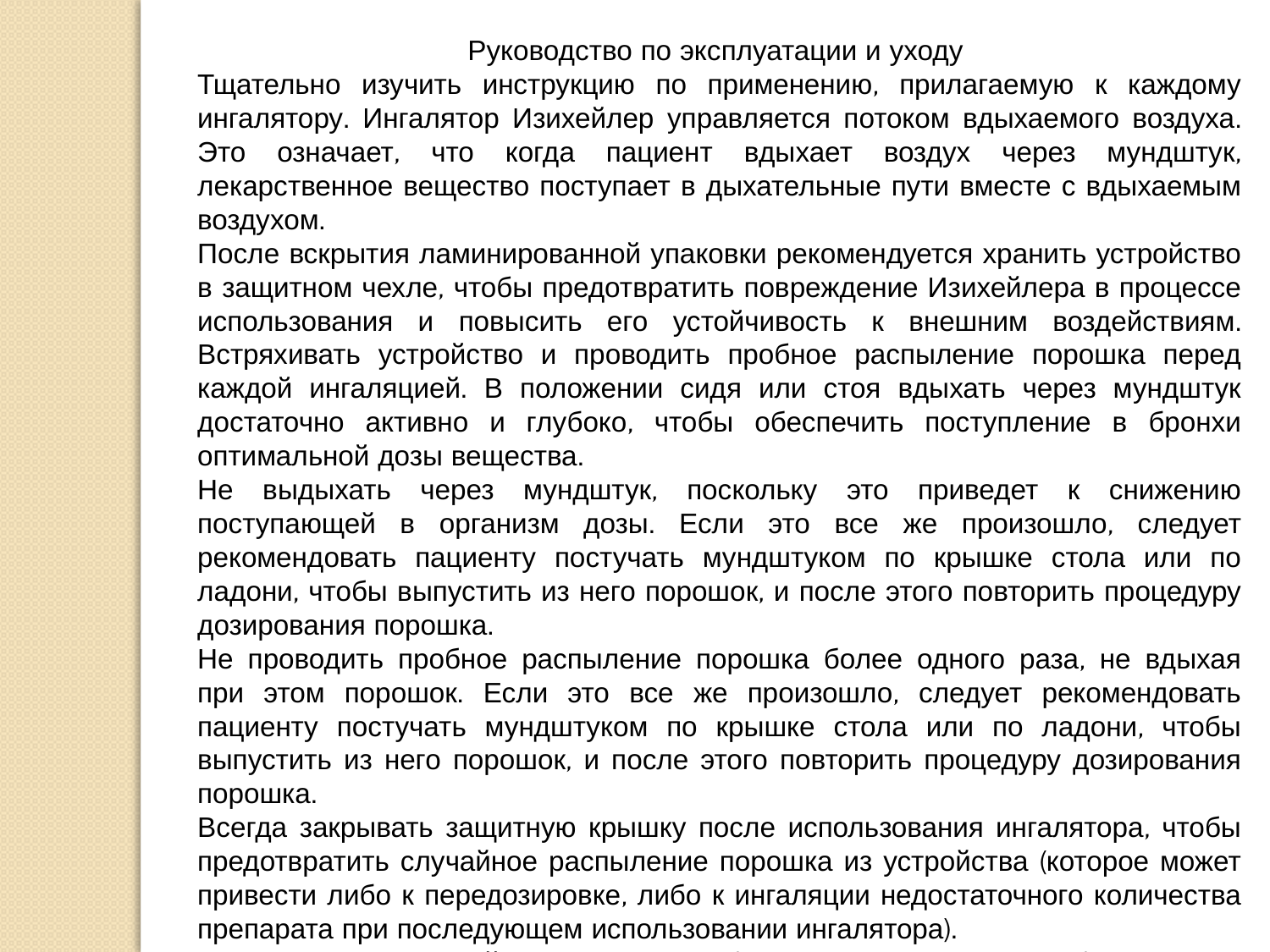

Руководство по эксплуатации и уходу
Тщательно изучить инструкцию по применению, прилагаемую к каждому ингалятору. Ингалятор Изихейлер управляется потоком вдыхаемого воздуха. Это означает, что когда пациент вдыхает воздух через мундштук, лекарственное вещество поступает в дыхательные пути вместе с вдыхаемым воздухом.
После вскрытия ламинированной упаковки рекомендуется хранить устройство в защитном чехле, чтобы предотвратить повреждение Изихейлера в процессе использования и повысить его устойчивость к внешним воздействиям. Встряхивать устройство и проводить пробное распыление порошка перед каждой ингаляцией. В положении сидя или стоя вдыхать через мундштук достаточно активно и глубоко, чтобы обеспечить поступление в бронхи оптимальной дозы вещества.
Не выдыхать через мундштук, поскольку это приведет к снижению поступающей в организм дозы. Если это все же произошло, следует рекомендовать пациенту постучать мундштуком по крышке стола или по ладони, чтобы выпустить из него порошок, и после этого повторить процедуру дозирования порошка.
Не проводить пробное распыление порошка более одного раза, не вдыхая при этом порошок. Если это все же произошло, следует рекомендовать пациенту постучать мундштуком по крышке стола или по ладони, чтобы выпустить из него порошок, и после этого повторить процедуру дозирования порошка.
Всегда закрывать защитную крышку после использования ингалятора, чтобы предотвратить случайное распыление порошка из устройства (которое может привести либо к передозировке, либо к ингаляции недостаточного количества препарата при последующем использовании ингалятора).
Промывать рот водой или чистить зубы после ингаляции, чтобы свести к минимуму риск развития кандидоза полости рта и глотки, а также охриплости голоса.